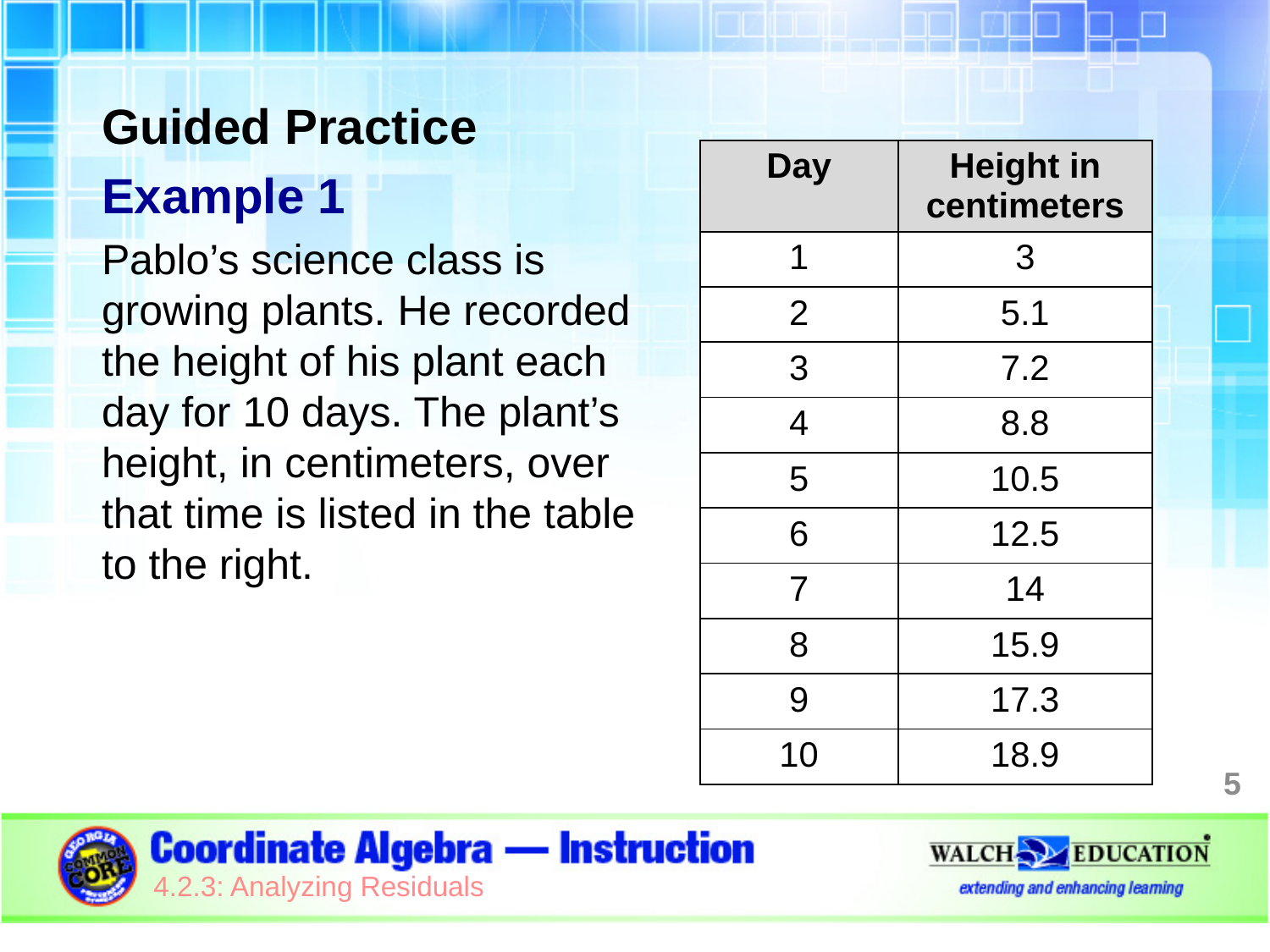

Guided Practice
Example 1
Pablo’s science class is
growing plants. He recorded
the height of his plant each
day for 10 days. The plant’s
height, in centimeters, over
that time is listed in the table
to the right.

| Day | Height in centimeters |
| --- | --- |
| 1 | 3 |
| 2 | 5.1 |
| 3 | 7.2 |
| 4 | 8.8 |
| 5 | 10.5 |
| 6 | 12.5 |
| 7 | 14 |
| 8 | 15.9 |
| 9 | 17.3 |
| 10 | 18.9 |
5
4.2.3: Analyzing Residuals